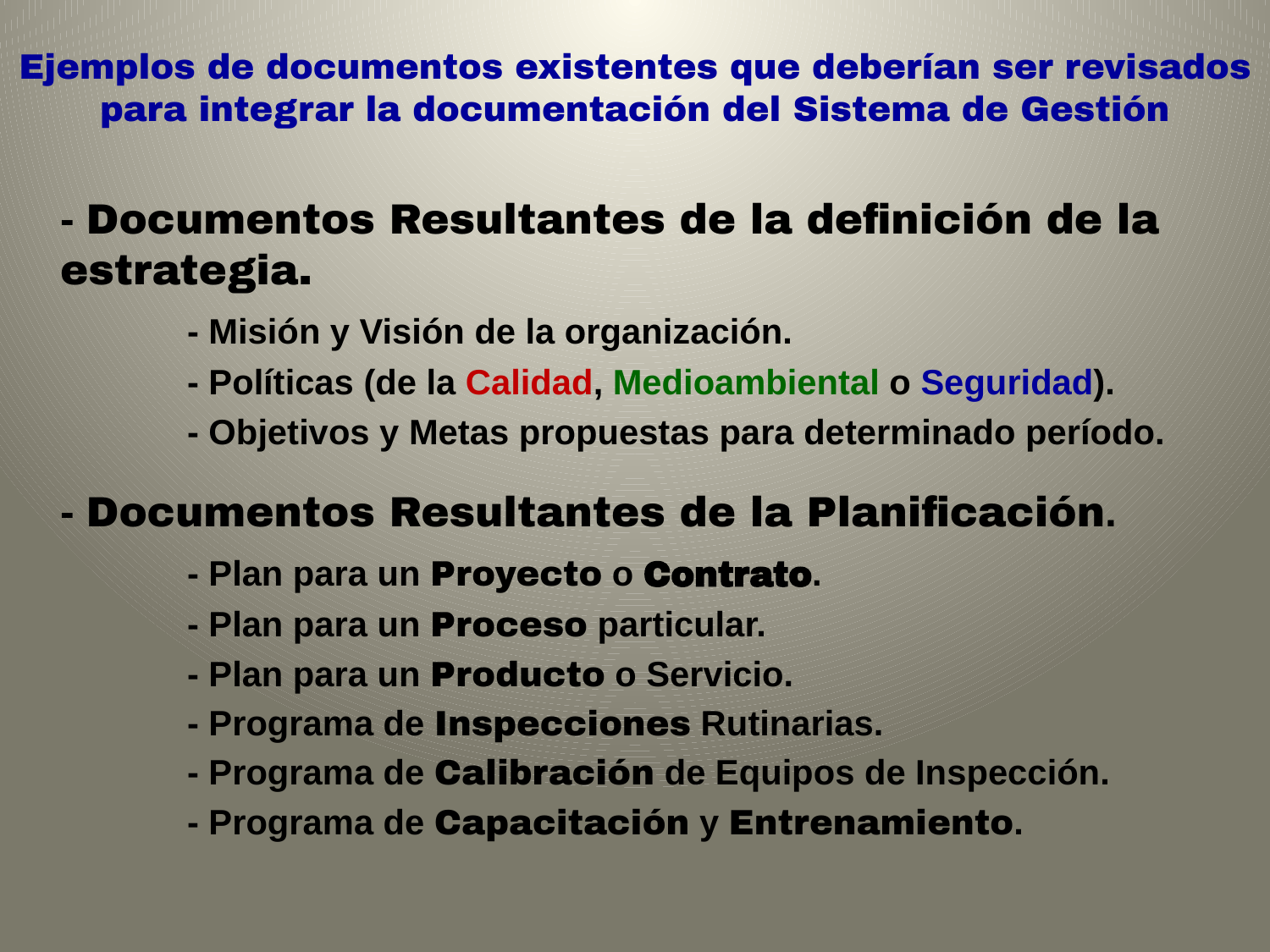

Ejemplos de documentos existentes que deberían ser revisados para integrar la documentación del Sistema de Gestión

	- Documentos Resultantes de la definición de la estrategia.
		- Misión y Visión de la organización.
		- Políticas (de la Calidad, Medioambiental o Seguridad).
		- Objetivos y Metas propuestas para determinado período.

	- Documentos Resultantes de la Planificación.
		- Plan para un Proyecto o Contrato.
		- Plan para un Proceso particular.
		- Plan para un Producto o Servicio.
		- Programa de Inspecciones Rutinarias.
		- Programa de Calibración de Equipos de Inspección.
		- Programa de Capacitación y Entrenamiento.